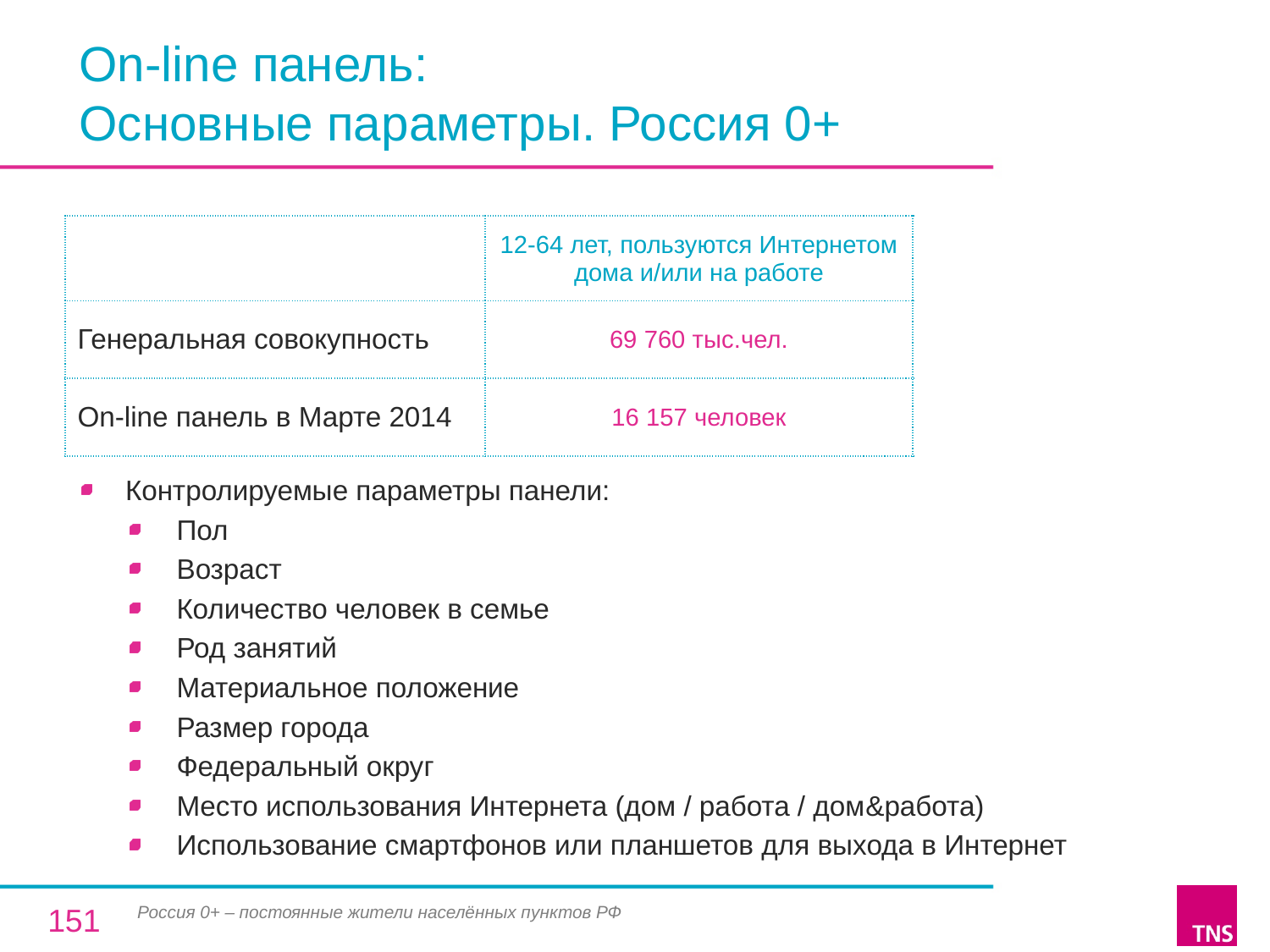

On-line панель:
Основные параметры. Россия 0+
|  | 12-64 лет, пользуются Интернетом дома и/или на работе |
| --- | --- |
| Генеральная совокупность | 69 760 тыс.чел. |
| On-line панель в Марте 2014 | 16 157 человек |
Контролируемые параметры панели:
Пол
Возраст
Количество человек в семье
Род занятий
Материальное положение
Размер города
Федеральный округ
Место использования Интернета (дом / работа / дом&работа)
Использование смартфонов или планшетов для выхода в Интернет
151
Россия 0+ – постоянные жители населённых пунктов РФ